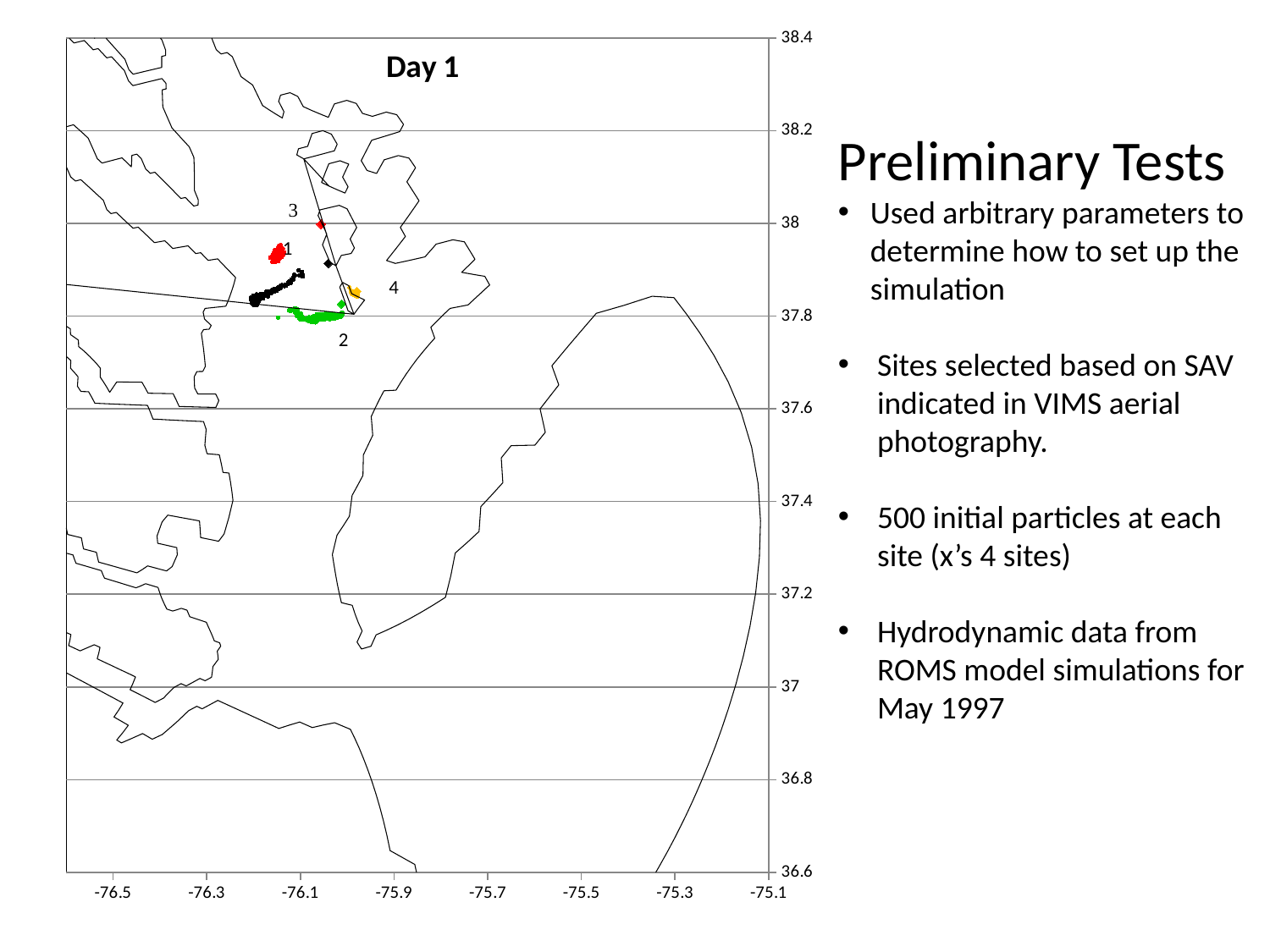

### Chart: Day 1

| Category |  |  |  |  |  |  |  |  |  |
|---|---|---|---|---|---|---|---|---|---|
Preliminary Tests
Used arbitrary parameters to determine how to set up the simulation

Sites selected based on SAV indicated in VIMS aerial photography.

500 initial particles at each site (x’s 4 sites)

Hydrodynamic data from ROMS model simulations for May 1997